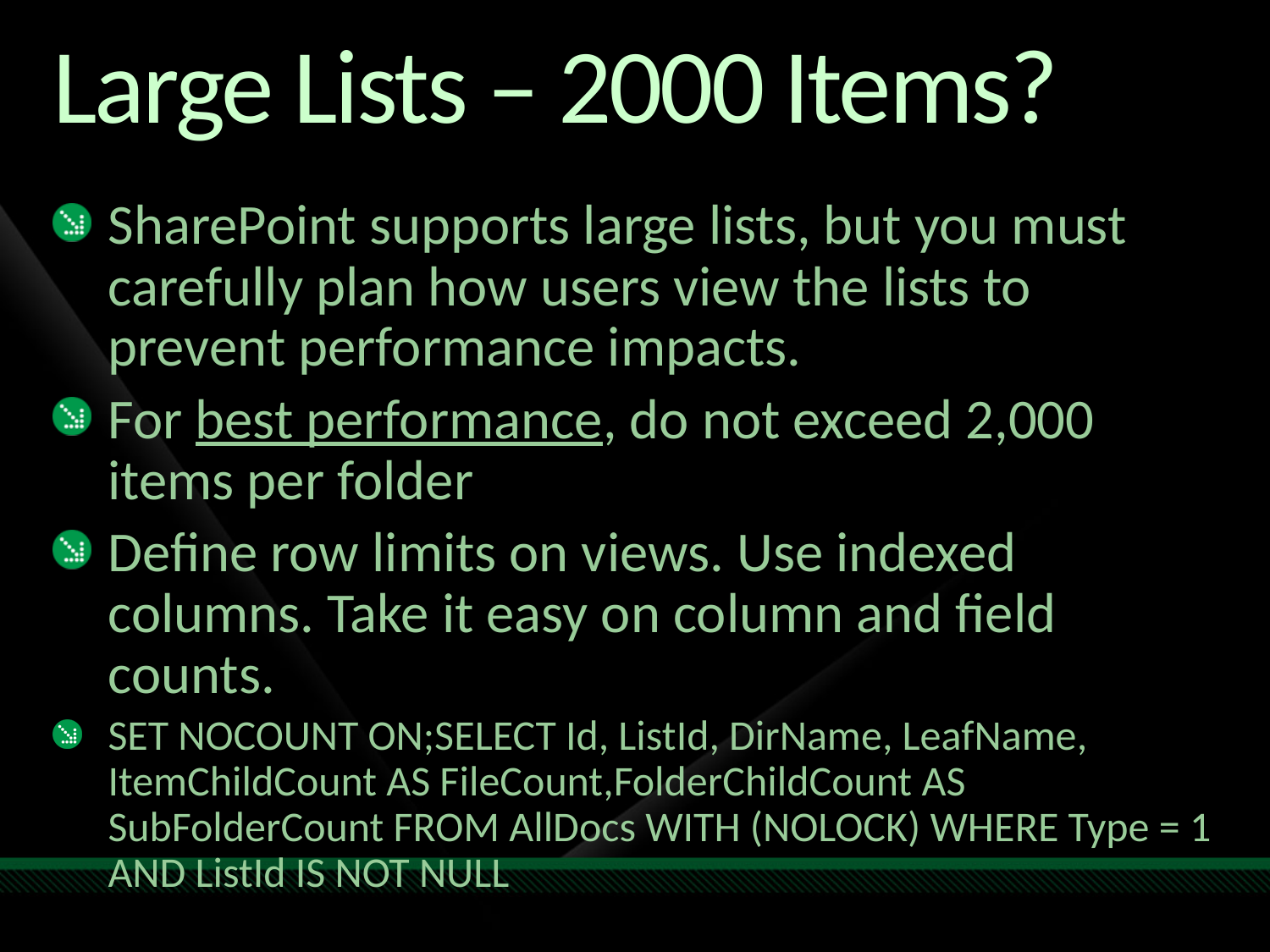

# Large Lists – 2000 Items?
SharePoint supports large lists, but you must carefully plan how users view the lists to prevent performance impacts.
For best performance, do not exceed 2,000 items per folder
Define row limits on views. Use indexed columns. Take it easy on column and field counts.
SET NOCOUNT ON;SELECT Id, ListId, DirName, LeafName, ItemChildCount AS FileCount,FolderChildCount AS SubFolderCount FROM AllDocs WITH (NOLOCK) WHERE Type = 1 AND ListId IS NOT NULL